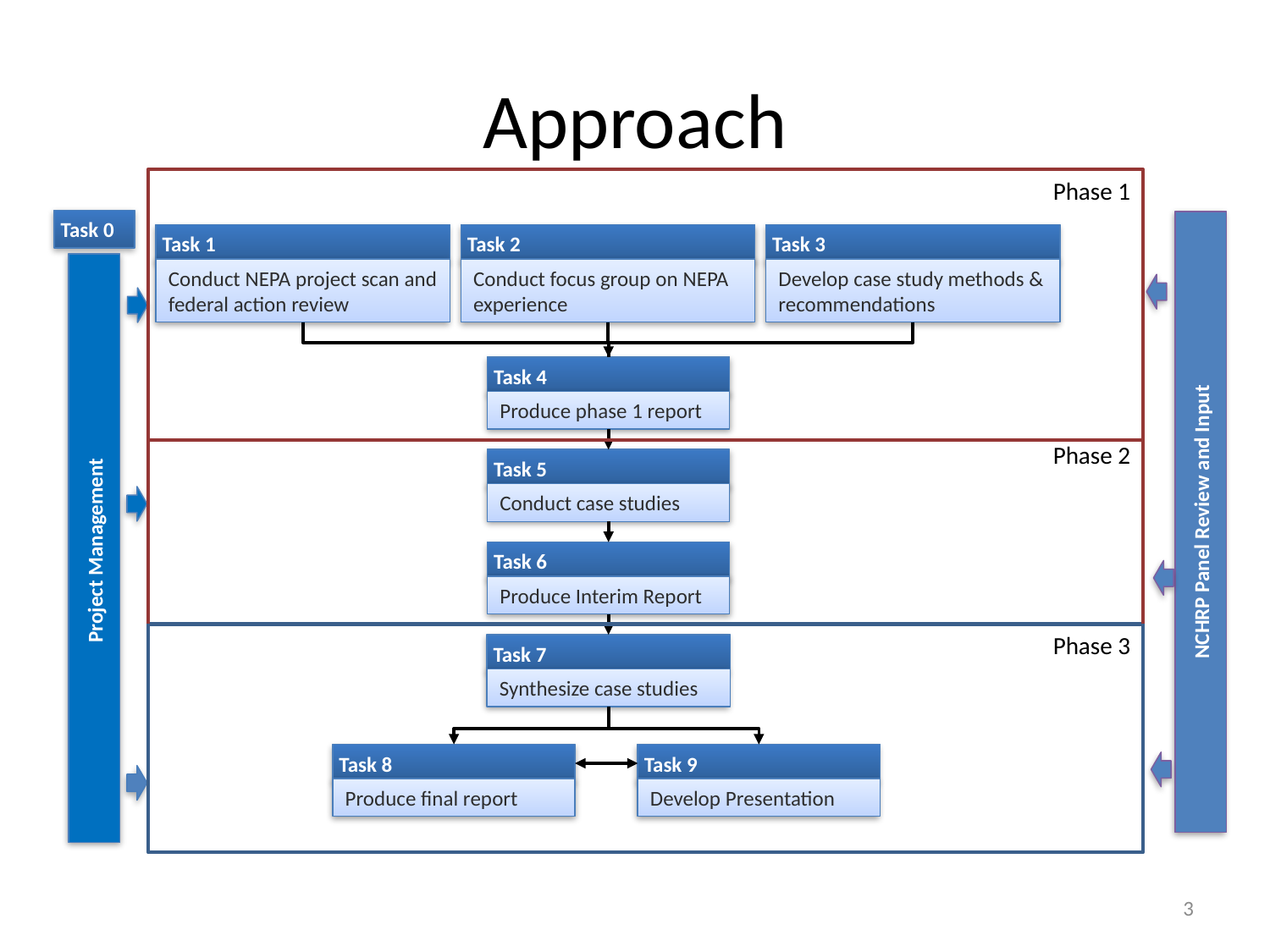

# Approach

Phase 1
Task 0
NCHRP Panel Review and Input
Task 1
Task 2
Task 3
Project Management
Develop case study methods & recommendations
Conduct NEPA project scan and federal action review
Conduct focus group on NEPA experience

Task 4
Produce phase 1 report
Phase 2
Task 5
Conduct case studies

Task 6

Produce Interim Report

Phase 3
Task 7
Synthesize case studies
Task 8
Task 9

Produce final report
Develop Presentation
3